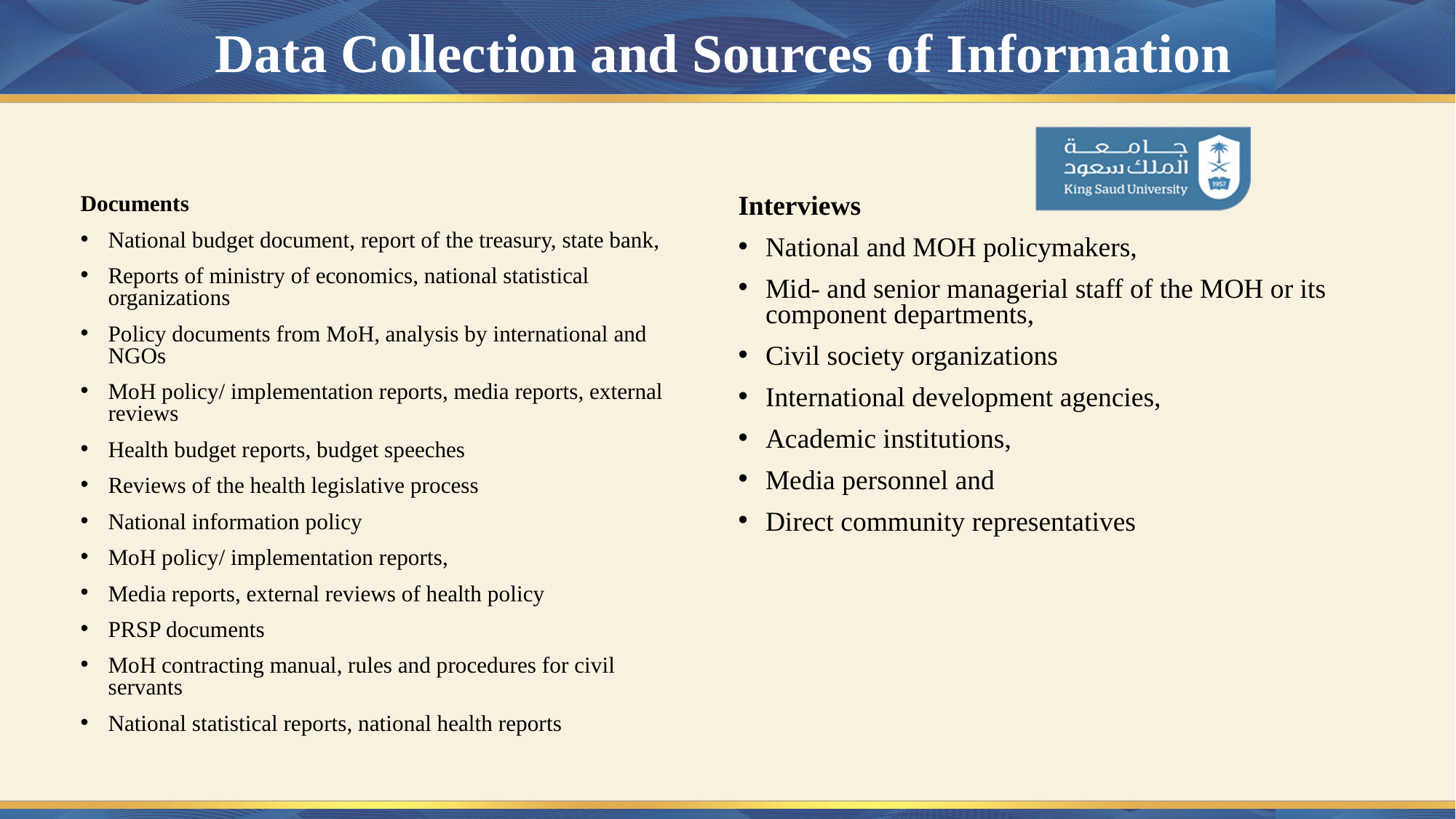

# Data Collection and Sources of Information
Documents
National budget document, report of the treasury, state bank,
Reports of ministry of economics, national statistical organizations
Policy documents from MoH, analysis by international and NGOs
MoH policy/ implementation reports, media reports, external reviews
Health budget reports, budget speeches
Reviews of the health legislative process
National information policy
MoH policy/ implementation reports,
Media reports, external reviews of health policy
PRSP documents
MoH contracting manual, rules and procedures for civil servants
National statistical reports, national health reports
Interviews
National and MOH policymakers,
Mid- and senior managerial staff of the MOH or its component departments,
Civil society organizations
International development agencies,
Academic institutions,
Media personnel and
Direct community representatives